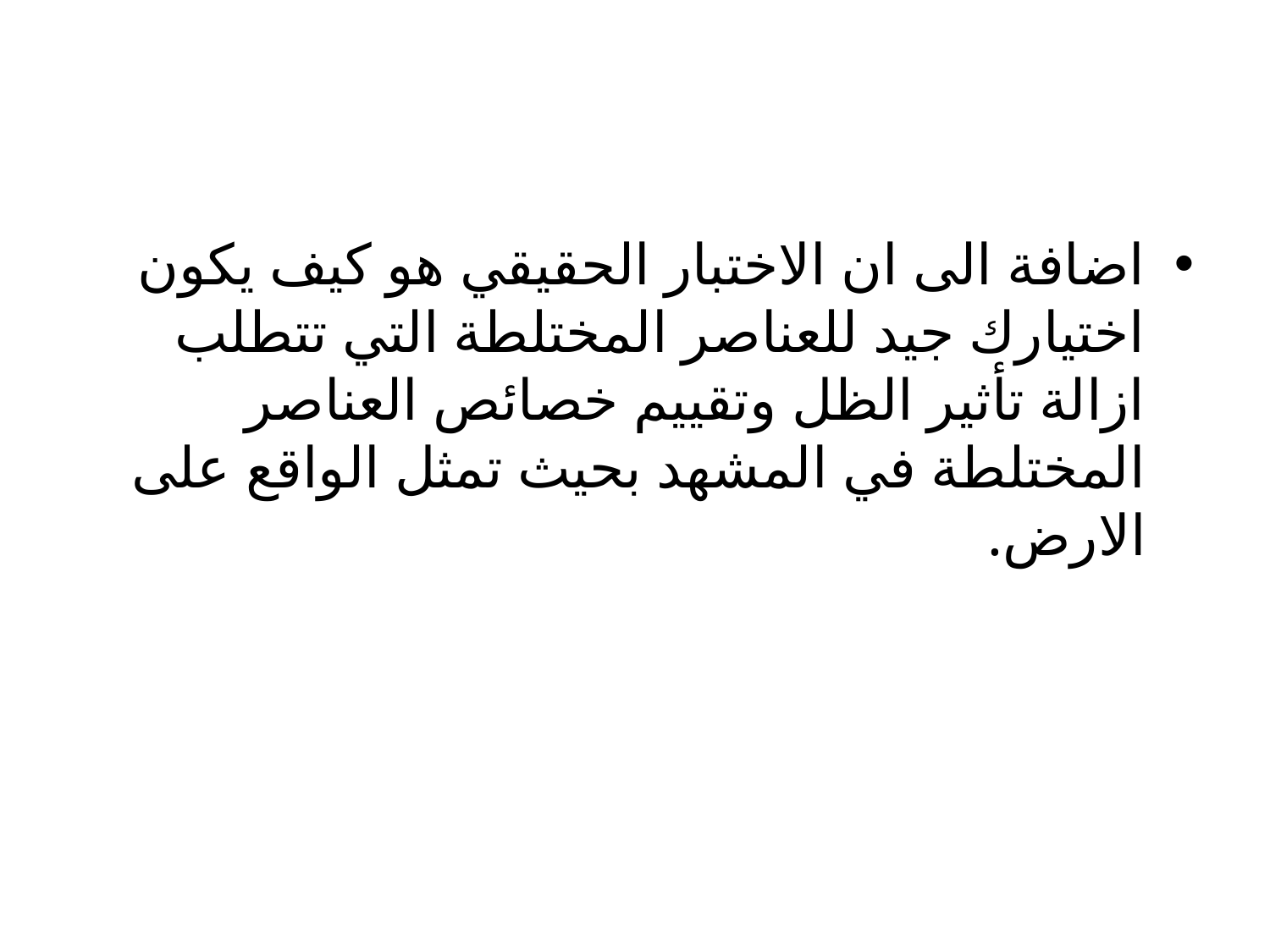

اضافة الى ان الاختبار الحقيقي هو كيف يكون اختيارك جيد للعناصر المختلطة التي تتطلب ازالة تأثير الظل وتقييم خصائص العناصر المختلطة في المشهد بحيث تمثل الواقع على الارض.